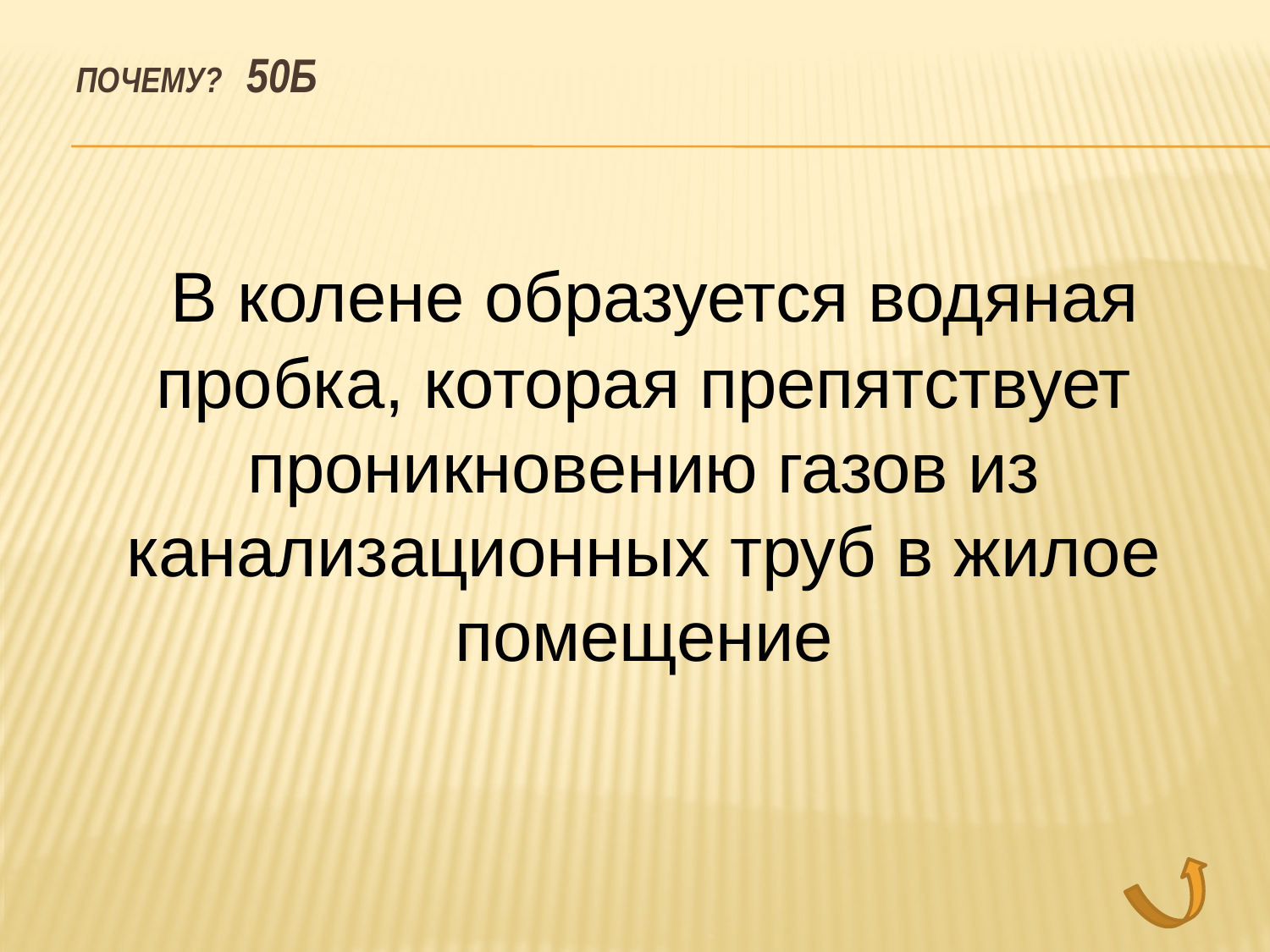

# Почему?   50б
	 В колене образуется водяная пробка, которая препятствует проникновению газов из канализационных труб в жилое помещение